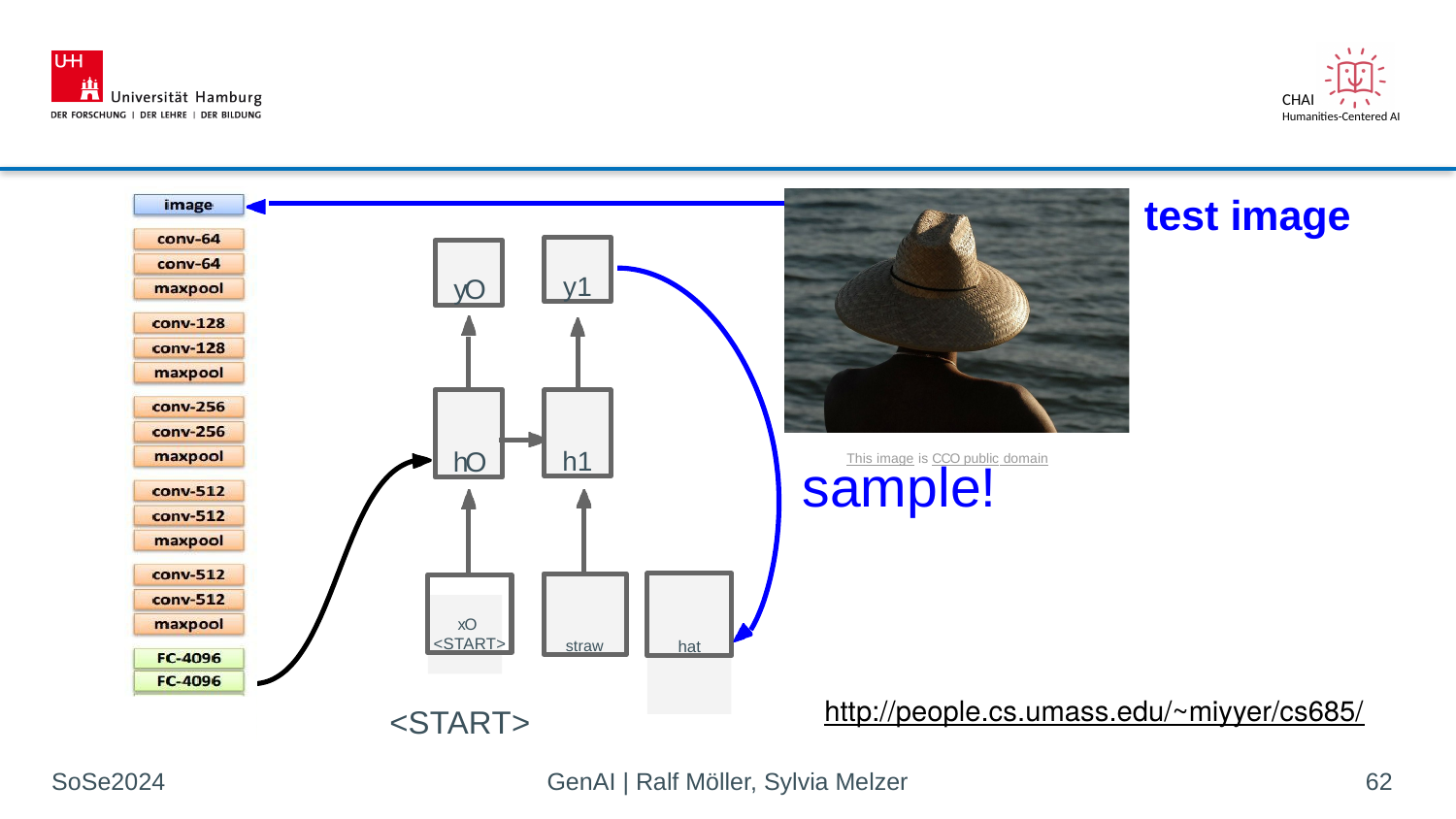

test image

y1

yO

hO

h1

This image is CCO public domain
sample!

hat

straw

xO
<START>

http://people.cs.umass.edu/~miyyer/cs685/
<START>
SoSe2024
GenAI | Ralf Möller, Sylvia Melzer
62